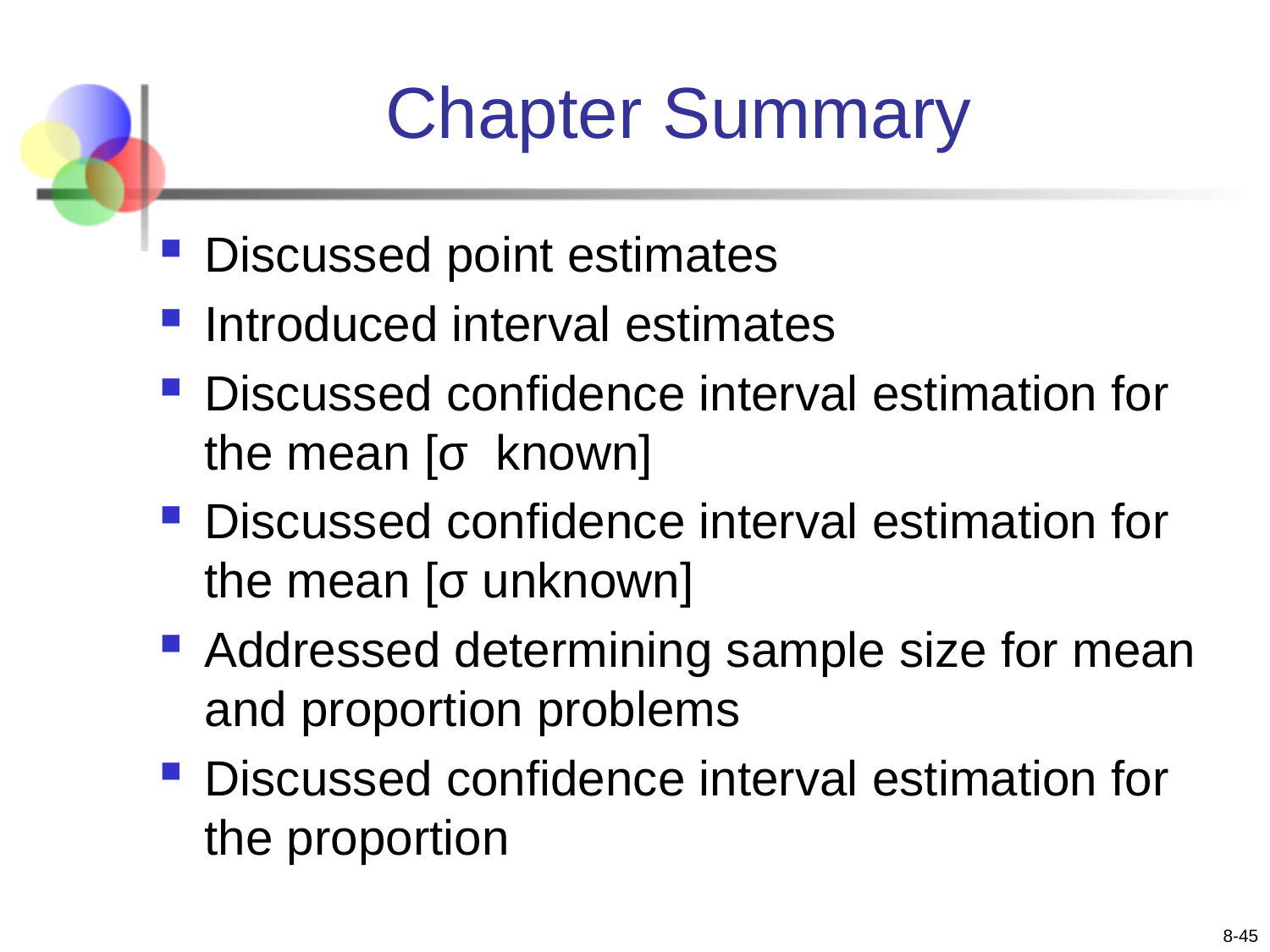

# Chapter Summary
Discussed point estimates
Introduced interval estimates
Discussed confidence interval estimation for the mean [σ  known]
Discussed confidence interval estimation for the mean [σ unknown]
Addressed determining sample size for mean and proportion problems
Discussed confidence interval estimation for the proportion
8-45